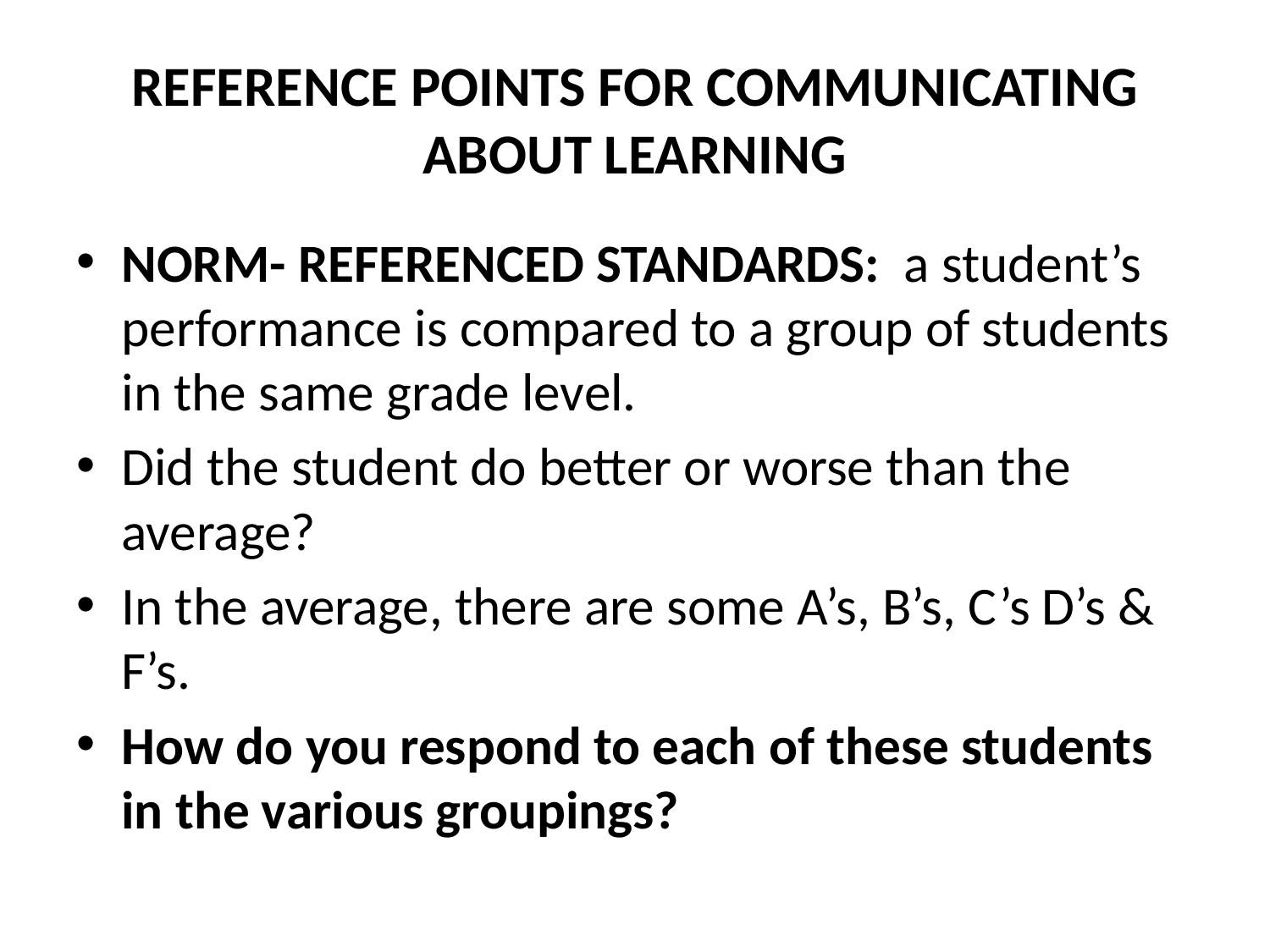

# REFERENCE POINTS FOR COMMUNICATING ABOUT LEARNING
NORM- REFERENCED STANDARDS:  a student’s performance is compared to a group of students in the same grade level.
Did the student do better or worse than the average?
In the average, there are some A’s, B’s, C’s D’s & F’s.
How do you respond to each of these students in the various groupings?